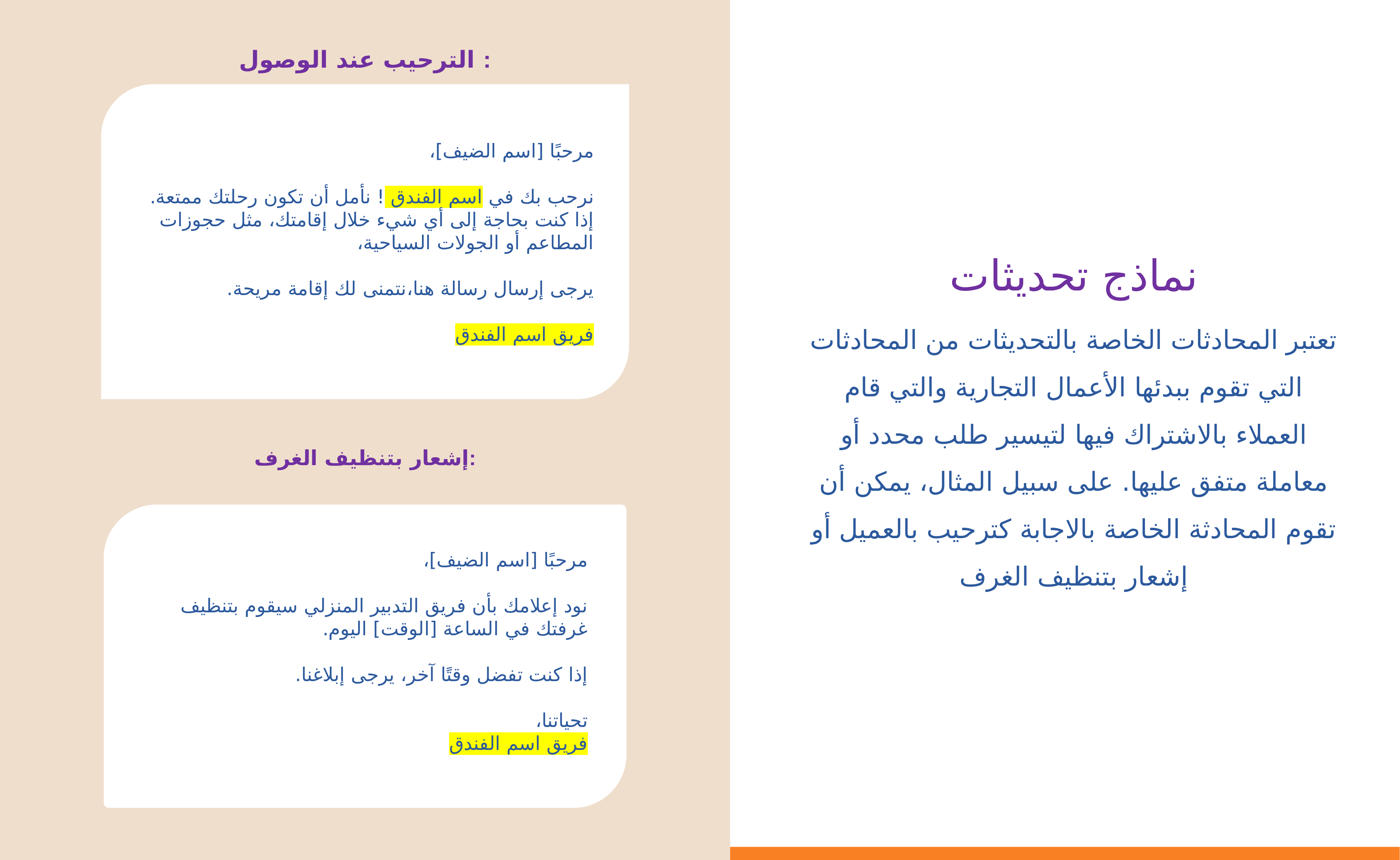

الترحيب عند الوصول :

مرحبًا [اسم الضيف]،

نرحب بك في اسم الفندق ! نأمل أن تكون رحلتك ممتعة.
إذا كنت بحاجة إلى أي شيء خلال إقامتك، مثل حجوزات المطاعم أو الجولات السياحية،

يرجى إرسال رسالة هنا،نتمنى لك إقامة مريحة.

فريق اسم الفندق
نماذج تحديثات
تعتبر المحادثات الخاصة بالتحديثات من المحادثات التي تقوم ببدئها الأعمال التجارية والتي قام العملاء بالاشتراك فيها لتيسير طلب محدد أو معاملة متفق عليها. على سبيل المثال، يمكن أن تقوم المحادثة الخاصة بالاجابة كترحيب بالعميل أو إشعار بتنظيف الغرف
إشعار بتنظيف الغرف:

مرحبًا [اسم الضيف]،

نود إعلامك بأن فريق التدبير المنزلي سيقوم بتنظيف غرفتك في الساعة [الوقت] اليوم.

إذا كنت تفضل وقتًا آخر، يرجى إبلاغنا.

تحياتنا،
فريق اسم الفندق